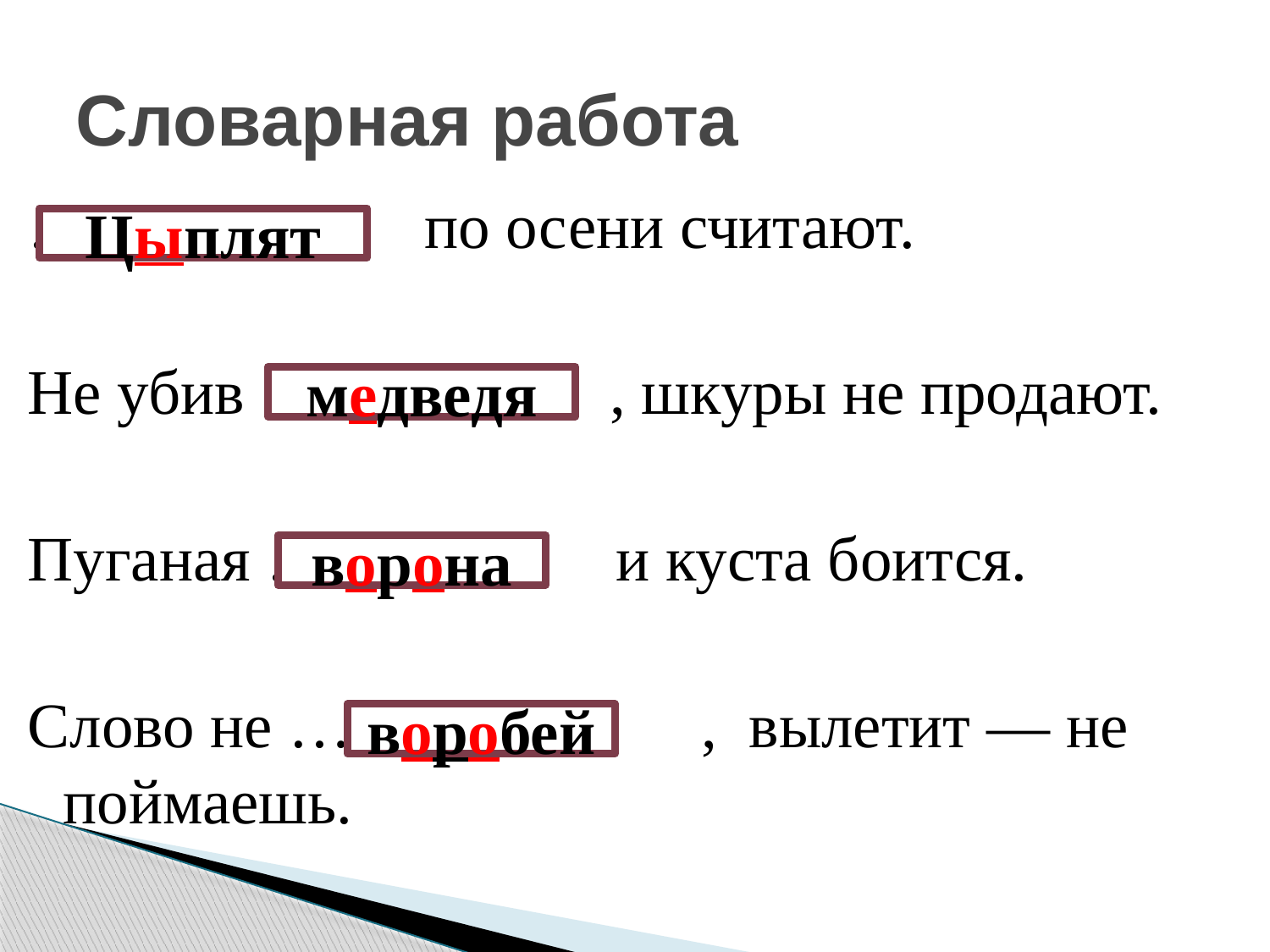

# Словарная работа
….                    по осени считают.

Не убив ……              , шкуры не продают.

Пуганая …..                и куста боится.

Слово не ……                  ,  вылетит — не поймаешь.

Цыплят
медведя
 ворона
воробей